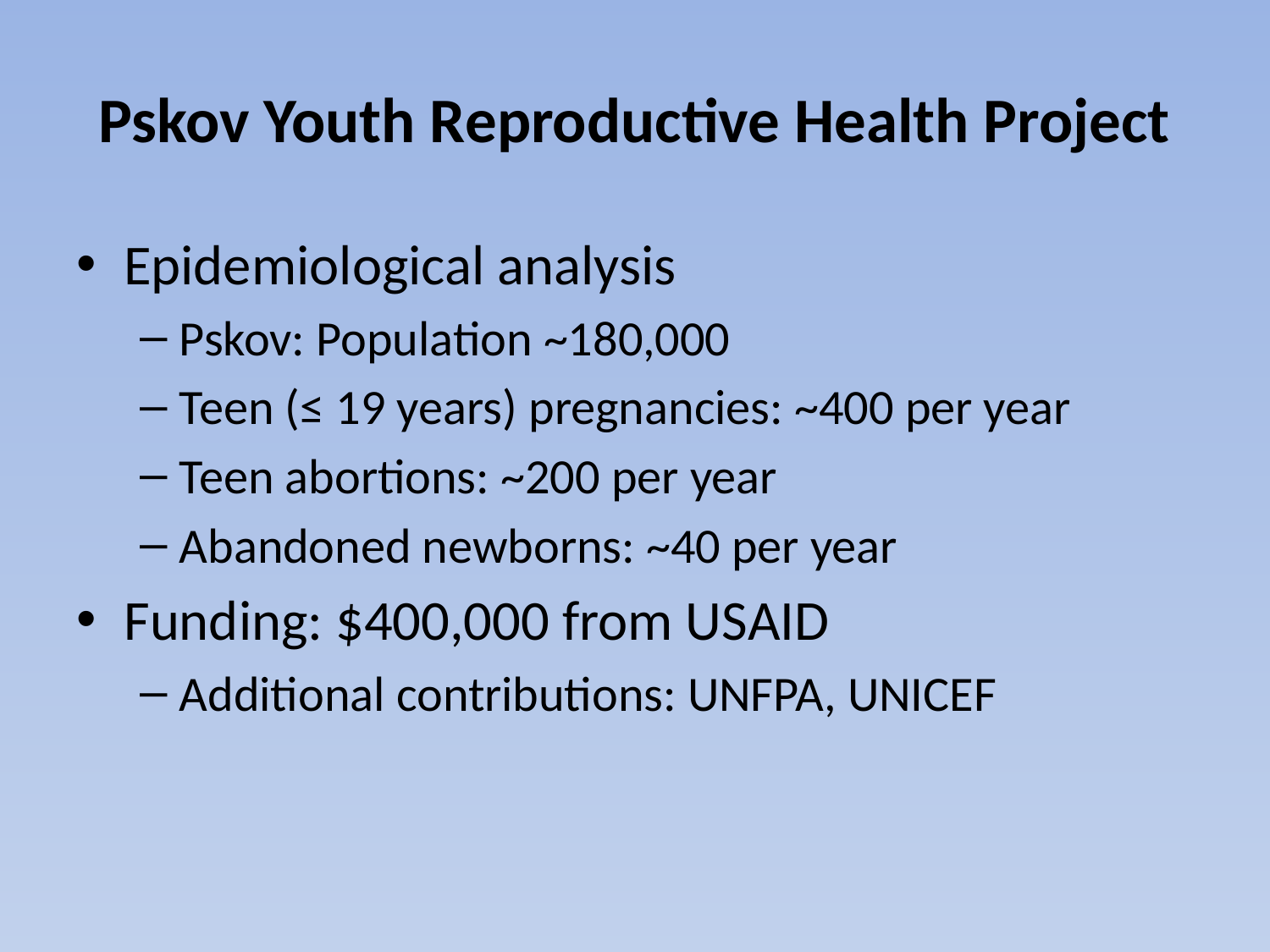

# Pskov Youth Reproductive Health Project
Epidemiological analysis
Pskov: Population ~180,000
Teen (≤ 19 years) pregnancies: ~400 per year
Teen abortions: ~200 per year
Abandoned newborns: ~40 per year
Funding: $400,000 from USAID
Additional contributions: UNFPA, UNICEF